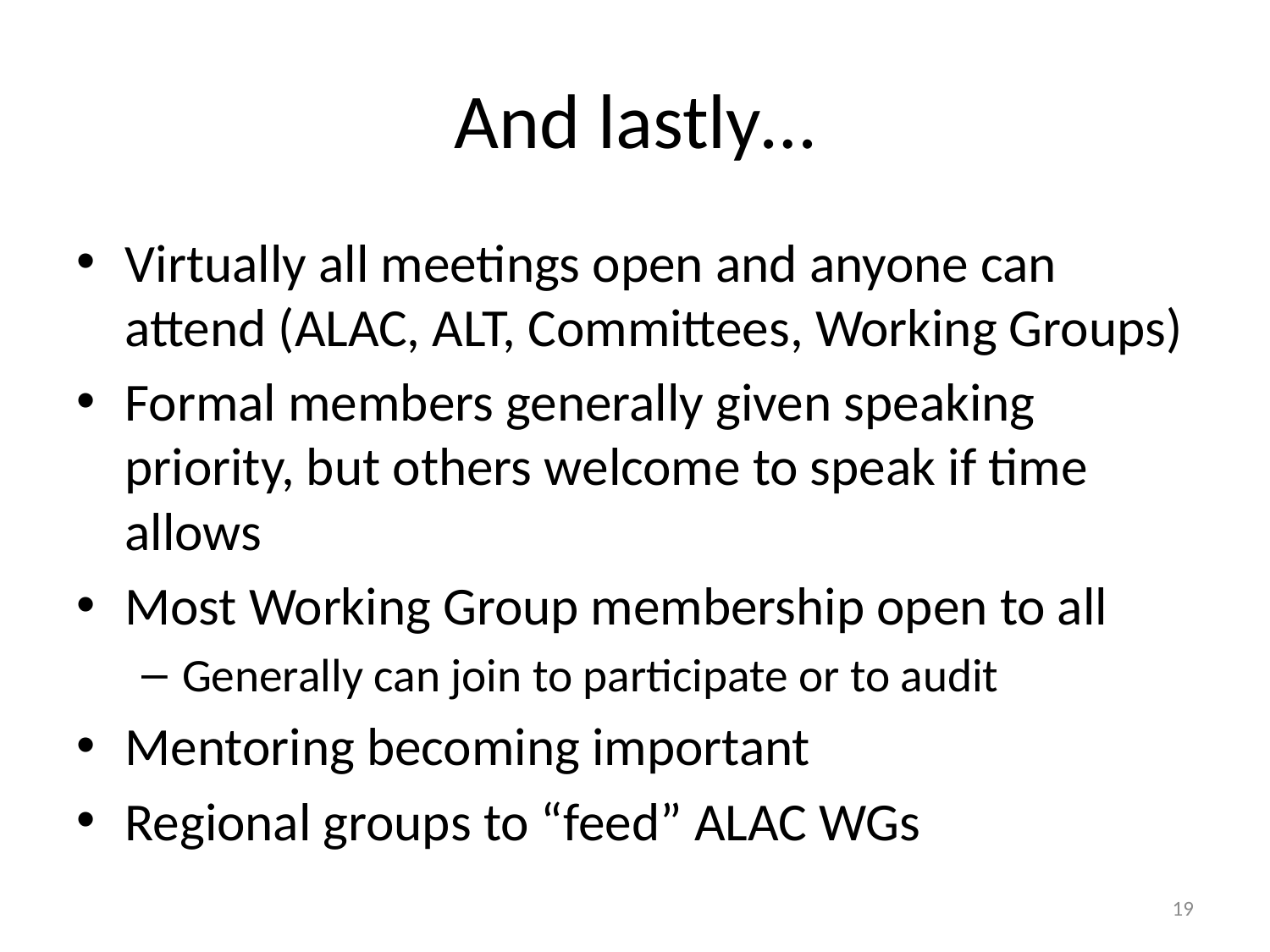

# And lastly…
Virtually all meetings open and anyone can attend (ALAC, ALT, Committees, Working Groups)
Formal members generally given speaking priority, but others welcome to speak if time allows
Most Working Group membership open to all
Generally can join to participate or to audit
Mentoring becoming important
Regional groups to “feed” ALAC WGs

19